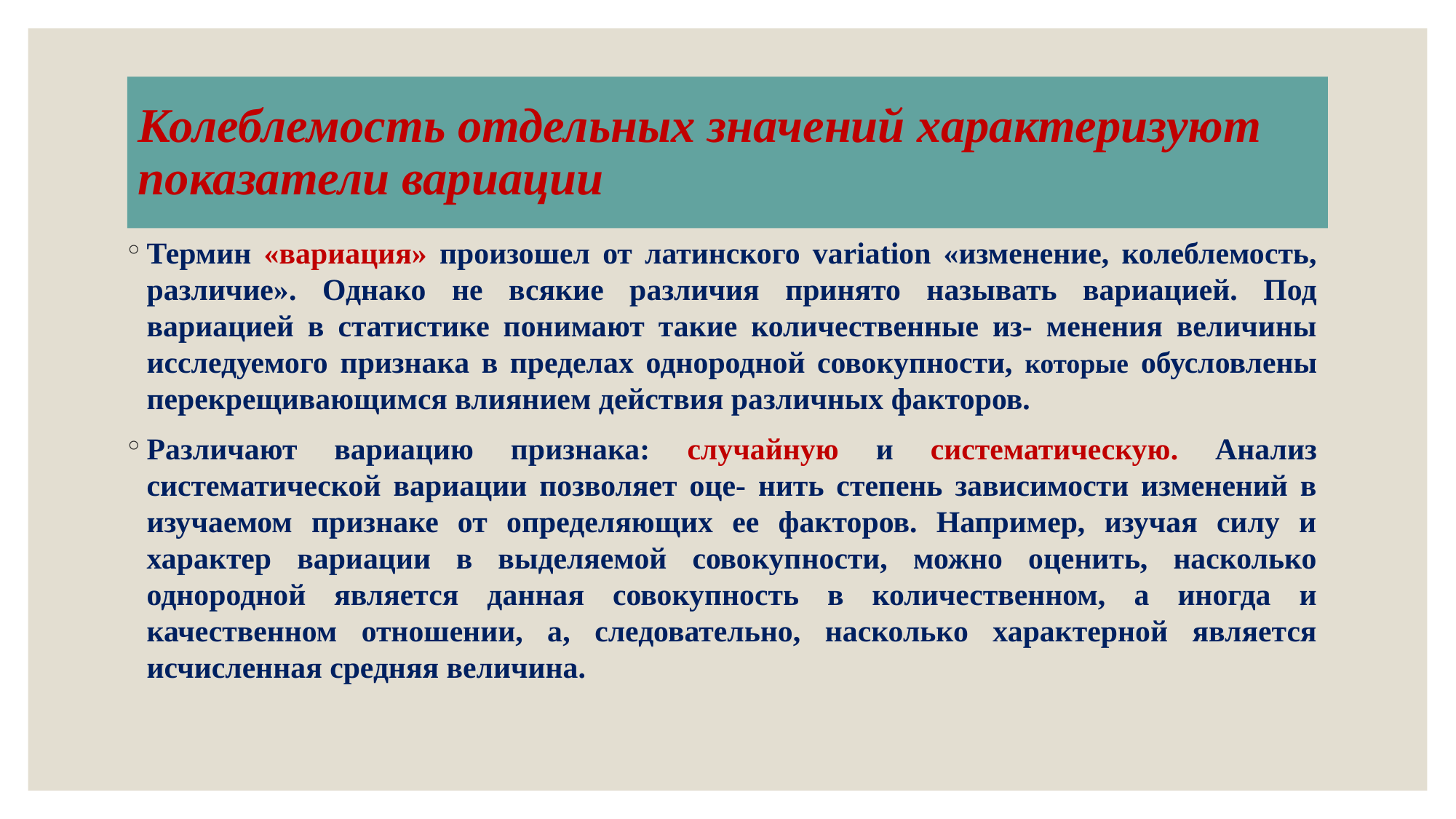

# Колеблемость отдельных значений характеризуют показатели вариации
Термин «вариация» произошел от латинского variation «изменение, колеблемость, различие». Однако не всякие различия принято называть вариацией. Под вариацией в статистике понимают такие количественные из- менения величины исследуемого признака в пределах однородной совокупности, которые обусловлены перекрещивающимся влиянием действия различных факторов.
Различают вариацию признака: случайную и систематическую. Анализ систематической вариации позволяет оце- нить степень зависимости изменений в изучаемом признаке от определяющих ее факторов. Например, изучая силу и характер вариации в выделяемой совокупности, можно оценить, насколько однородной является данная совокупность в количественном, а иногда и качественном отношении, а, следовательно, насколько характерной является исчисленная средняя величина.